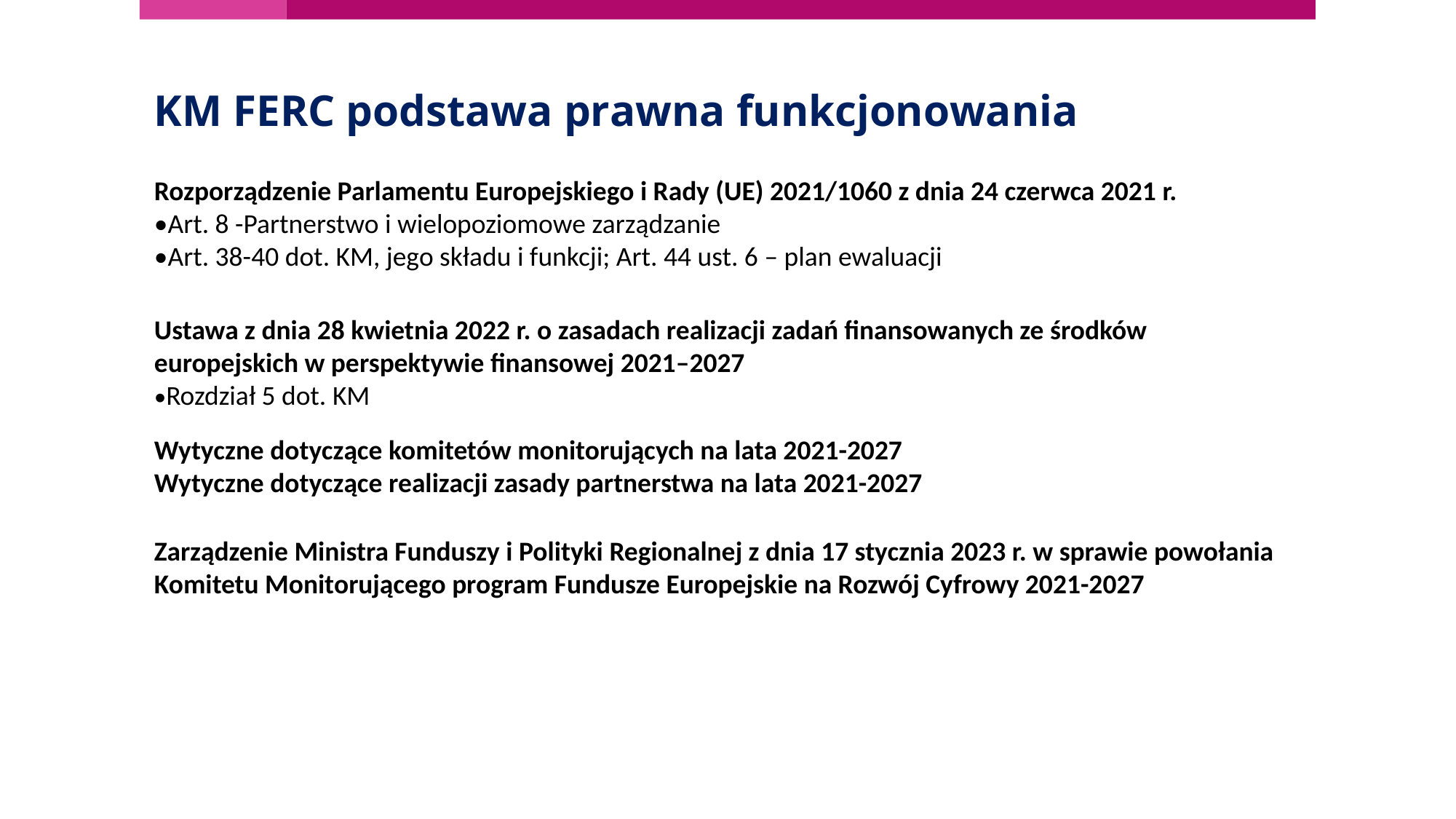

KM FERC podstawa prawna funkcjonowania
Rozporządzenie Parlamentu Europejskiego i Rady (UE) 2021/1060 z dnia 24 czerwca 2021 r.
•Art. 8 -Partnerstwo i wielopoziomowe zarządzanie
•Art. 38-40 dot. KM, jego składu i funkcji; Art. 44 ust. 6 – plan ewaluacji
Ustawa z dnia 28 kwietnia 2022 r. o zasadach realizacji zadań finansowanych ze środków europejskich w perspektywie finansowej 2021–2027
•Rozdział 5 dot. KM
Wytyczne dotyczące komitetów monitorujących na lata 2021-2027
Wytyczne dotyczące realizacji zasady partnerstwa na lata 2021-2027
Zarządzenie Ministra Funduszy i Polityki Regionalnej z dnia 17 stycznia 2023 r. w sprawie powołania Komitetu Monitorującego program Fundusze Europejskie na Rozwój Cyfrowy 2021-2027